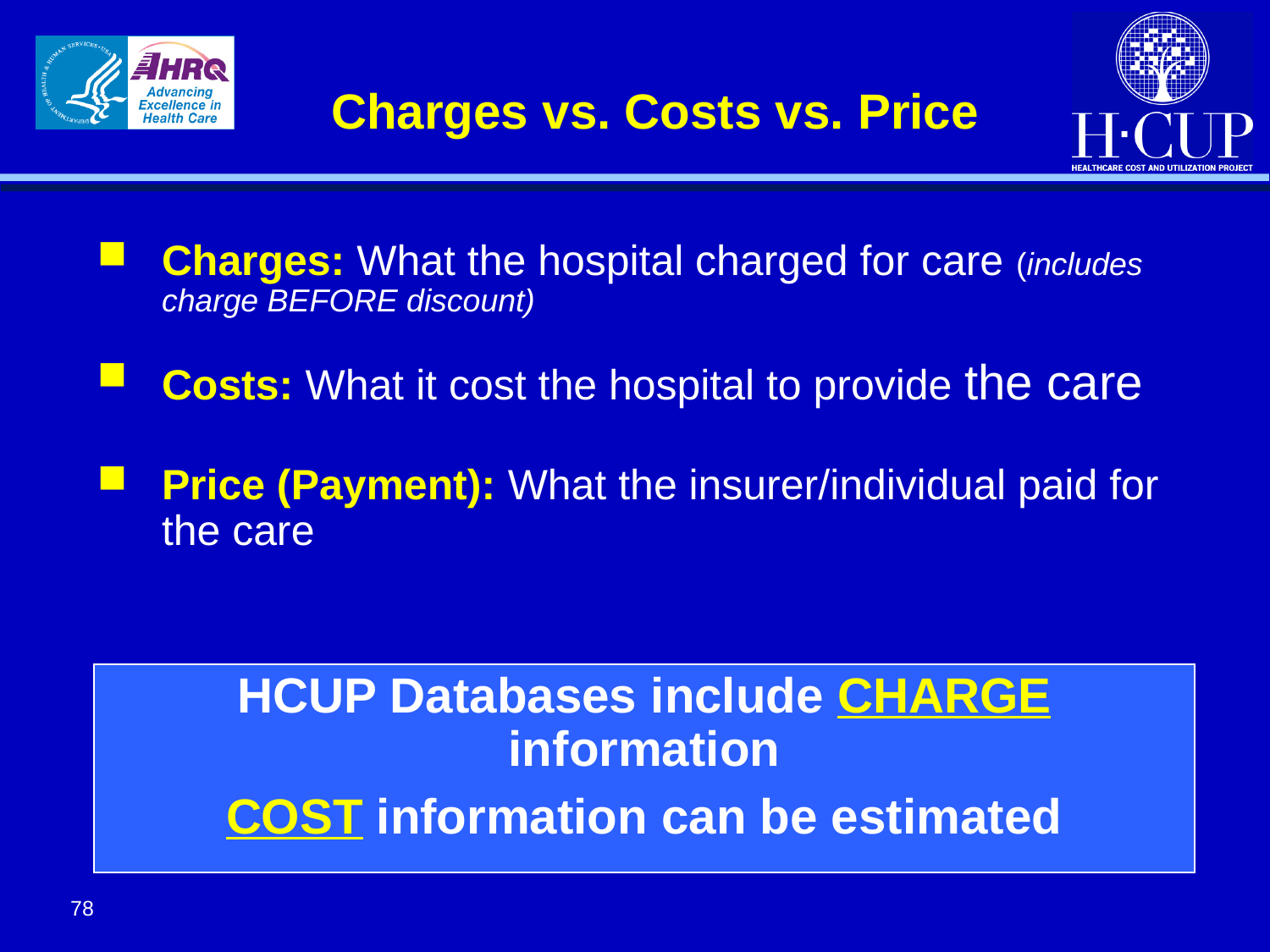

# Charges vs. Costs vs. Price
Charges: What the hospital charged for care (includes charge BEFORE discount)

Costs: What it cost the hospital to provide the care

Price (Payment): What the insurer/individual paid for the care
HCUP Databases include CHARGE information
COST information can be estimated

78